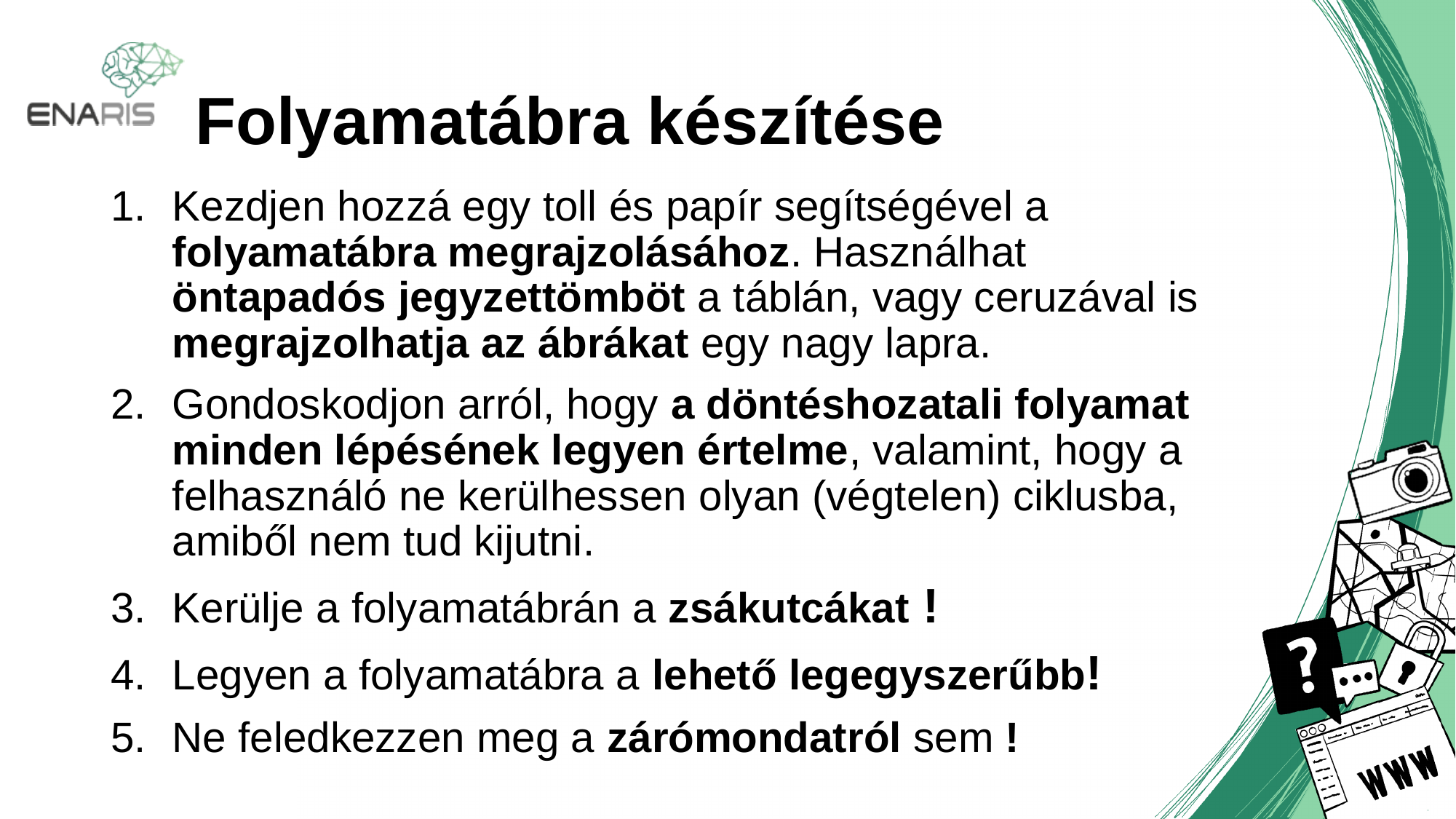

# Folyamatábra készítése
Kezdjen hozzá egy toll és papír segítségével a folyamatábra megrajzolásához. Használhat öntapadós jegyzettömböt a táblán, vagy ceruzával is megrajzolhatja az ábrákat egy nagy lapra.
Gondoskodjon arról, hogy a döntéshozatali folyamat minden lépésének legyen értelme, valamint, hogy a felhasználó ne kerülhessen olyan (végtelen) ciklusba, amiből nem tud kijutni.
Kerülje a folyamatábrán a zsákutcákat !
Legyen a folyamatábra a lehető legegyszerűbb!
Ne feledkezzen meg a zárómondatról sem !